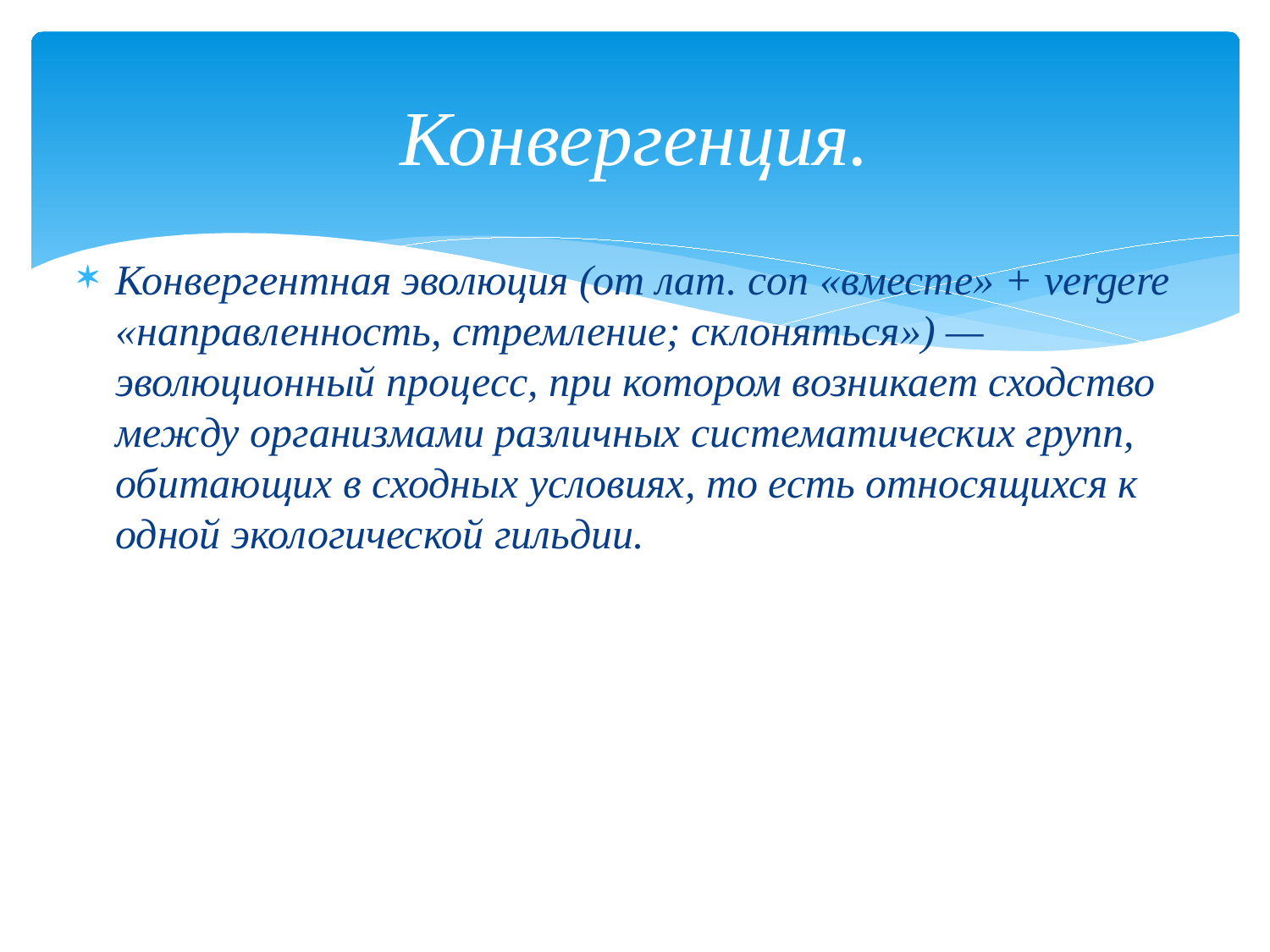

# Конвергенция.
Конвергентная эволюция (от лат. con «вместе» + vergere «направленность, стремление; склоняться») — эволюционный процесс, при котором возникает сходство между организмами различных систематических групп, обитающих в сходных условиях, то есть относящихся к одной экологической гильдии.